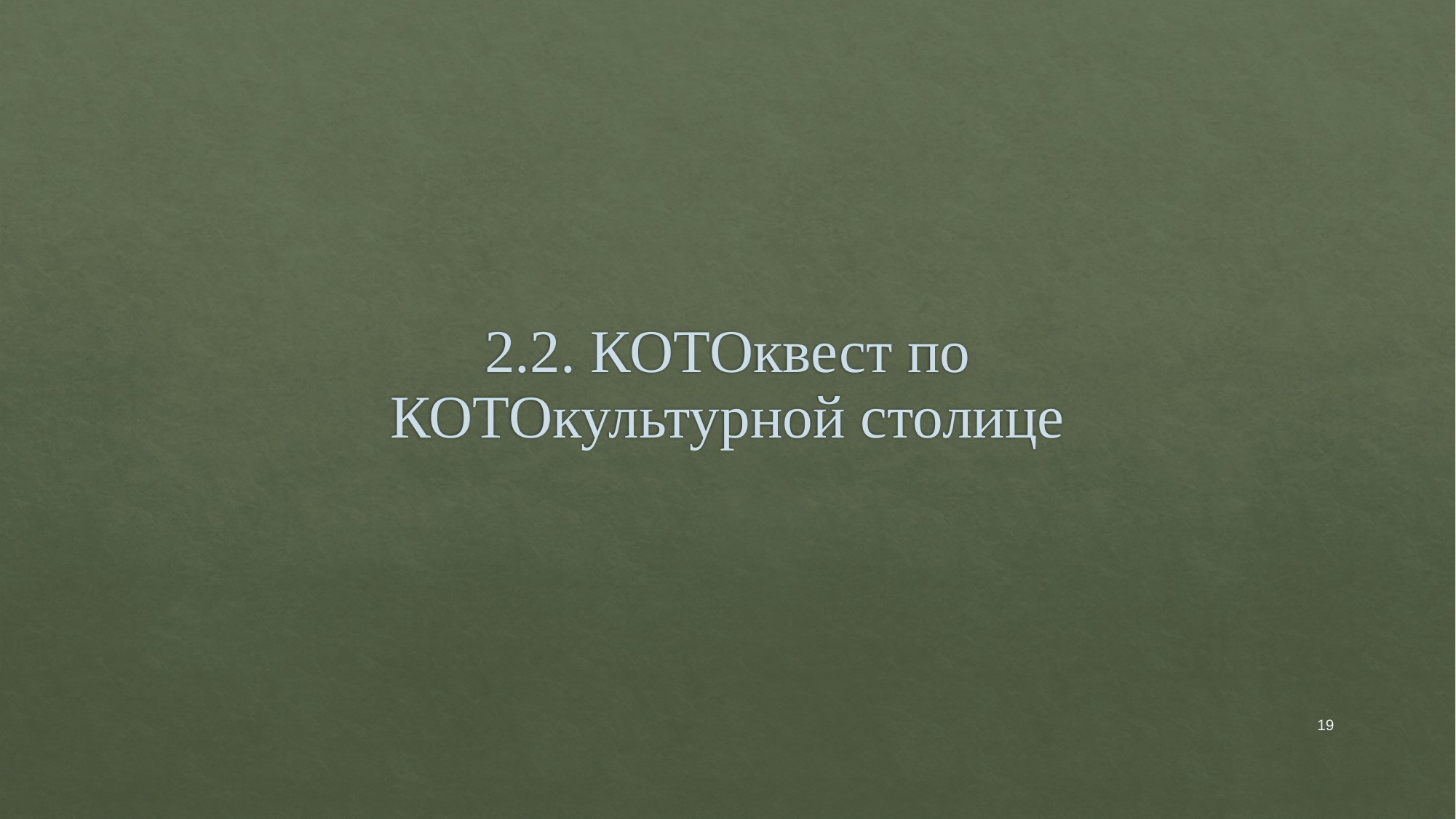

# 2.2. КОТОквест по КОТОкультурной столице
19